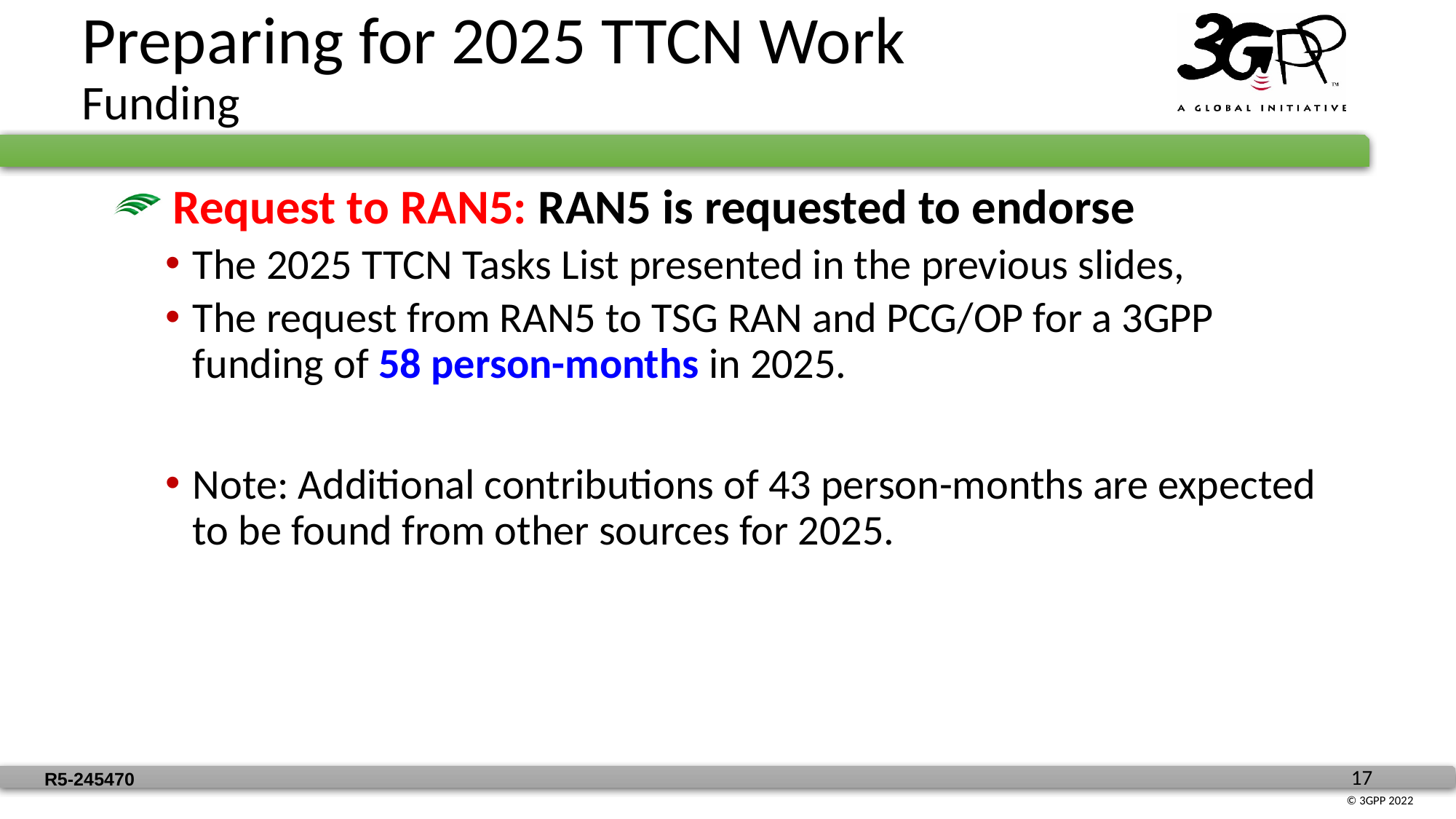

Preparing for 2025 TTCN Work
Funding
 Request to RAN5: RAN5 is requested to endorse
The 2025 TTCN Tasks List presented in the previous slides,
The request from RAN5 to TSG RAN and PCG/OP for a 3GPP funding of 58 person-months in 2025.

Note: Additional contributions of 43 person-months are expected to be found from other sources for 2025.